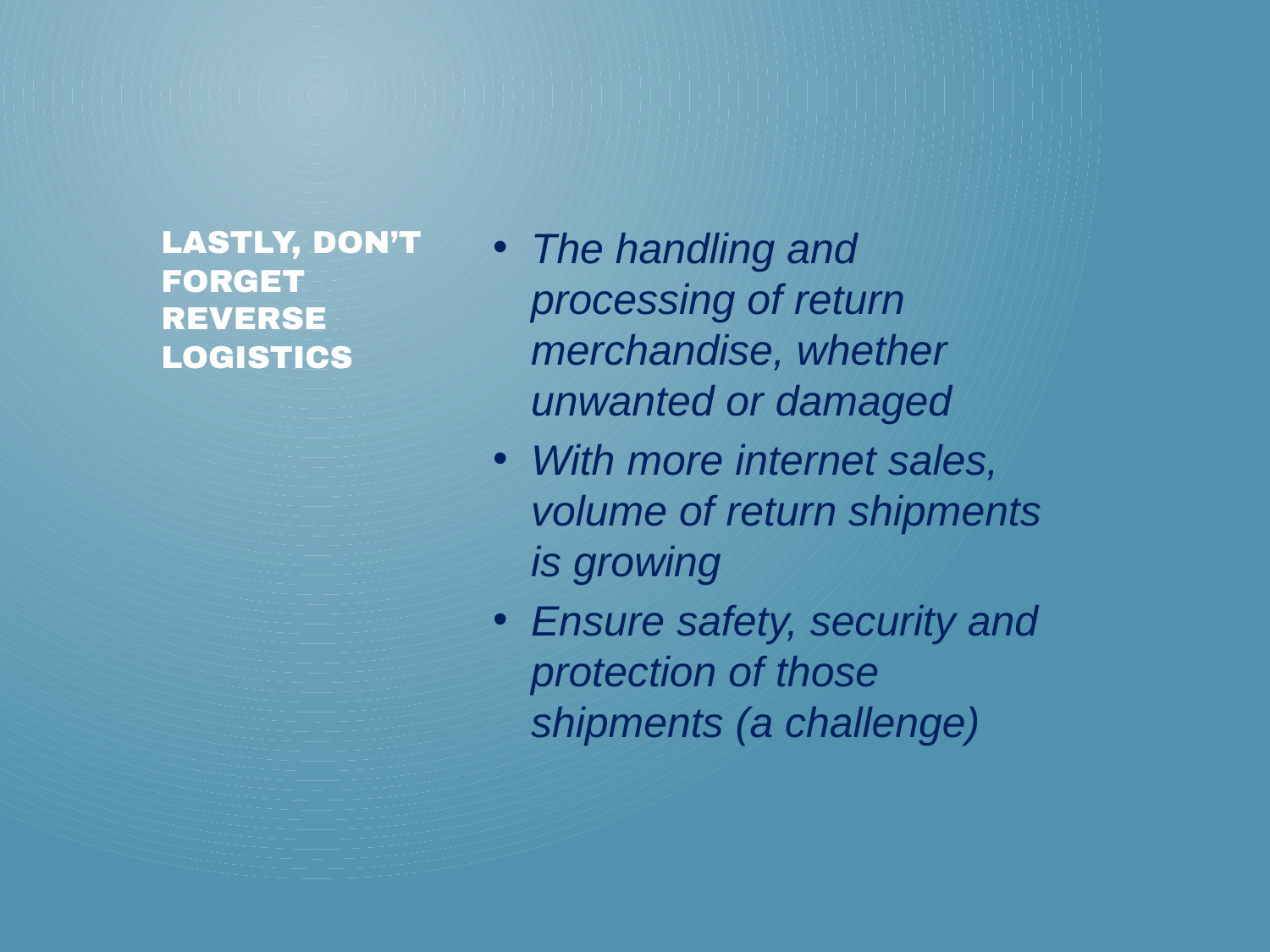

The handling and processing of return merchandise, whether unwanted or damaged
With more internet sales, volume of return shipments is growing
Ensure safety, security and protection of those shipments (a challenge)
# Lastly, don’t forget reverse logistics